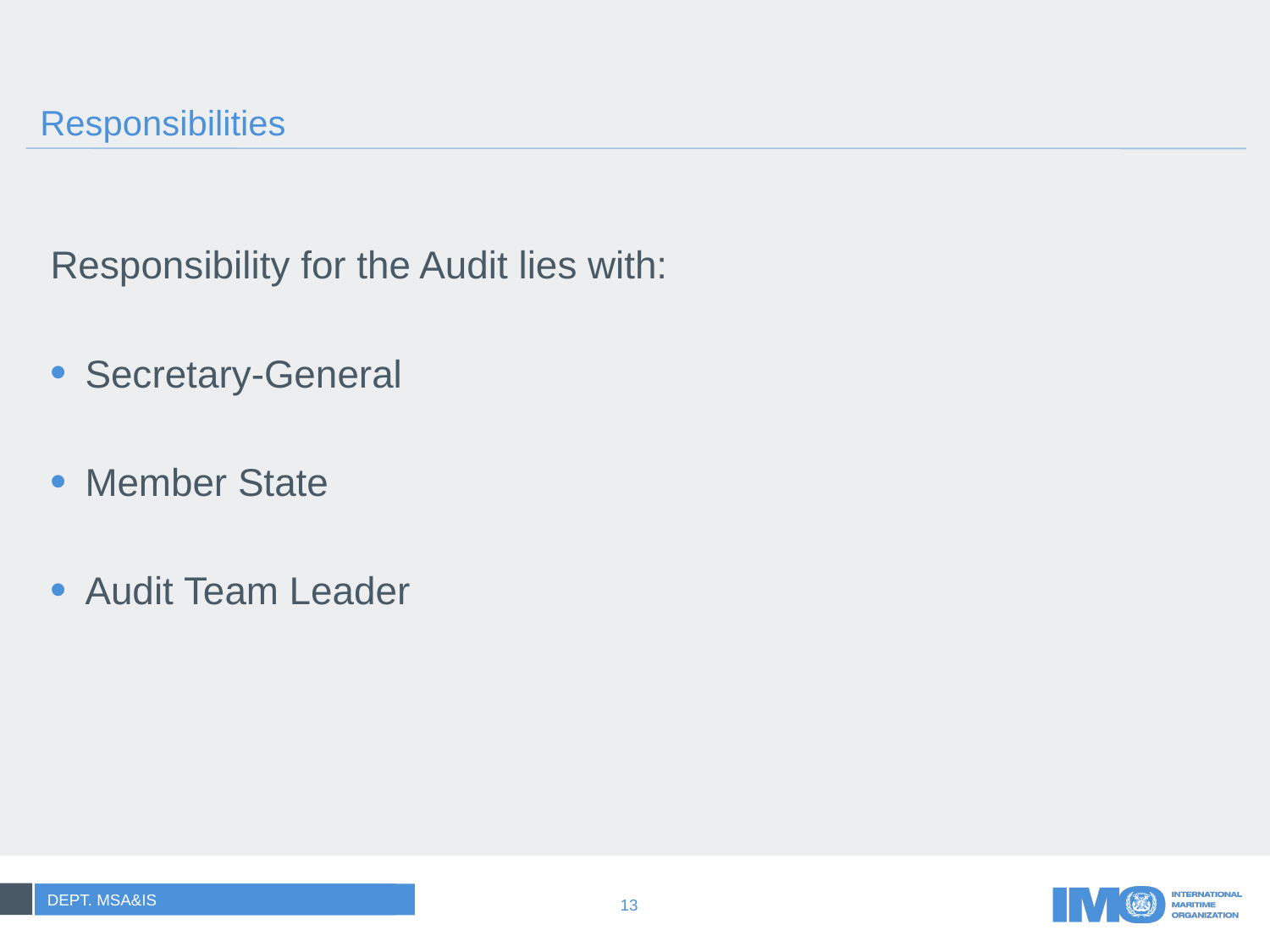

# Responsibilities

Responsibility for the Audit lies with:

Secretary-General

Member State

Audit Team Leader